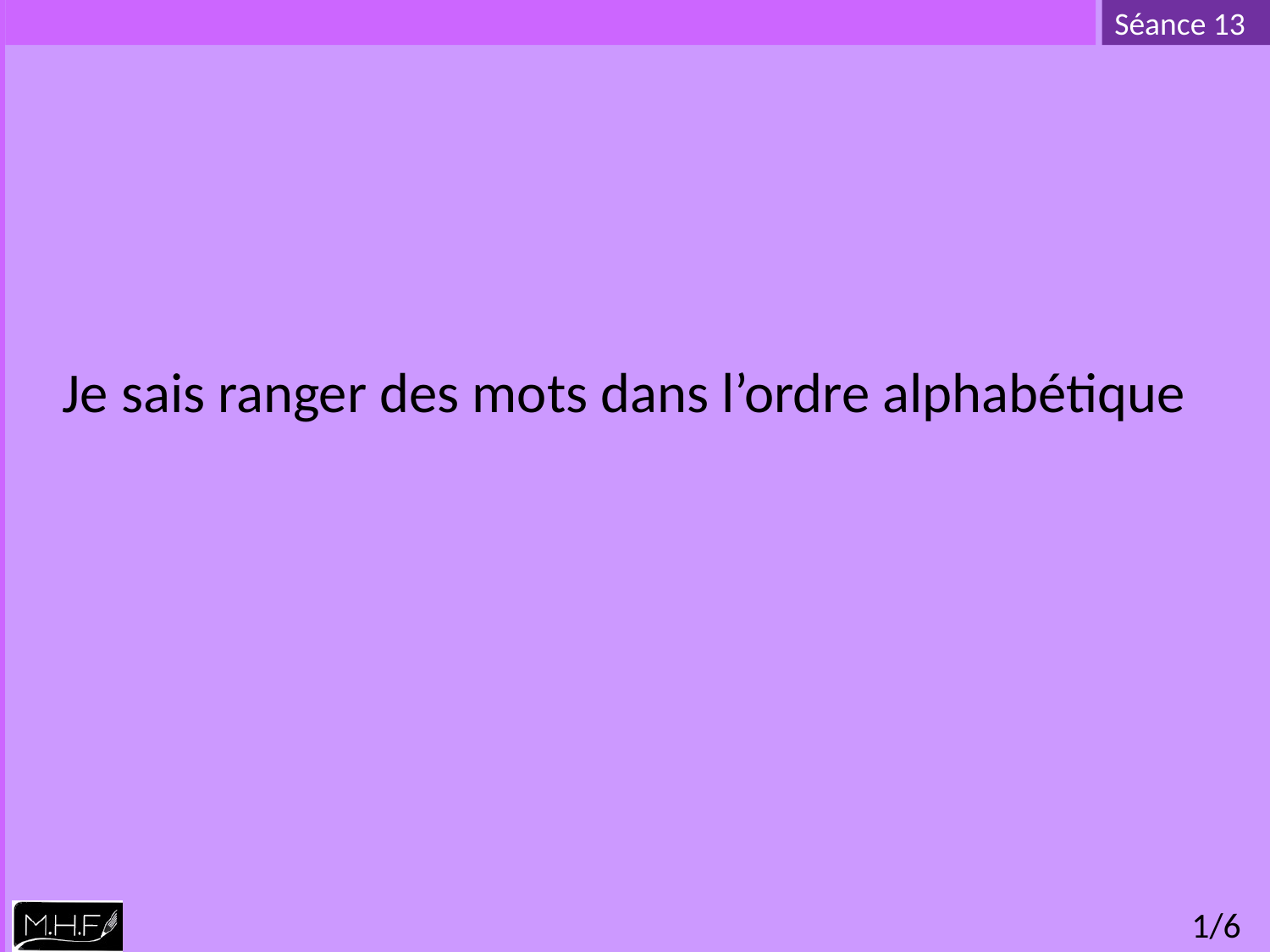

Je sais ranger des mots dans l’ordre alphabétique
1/6